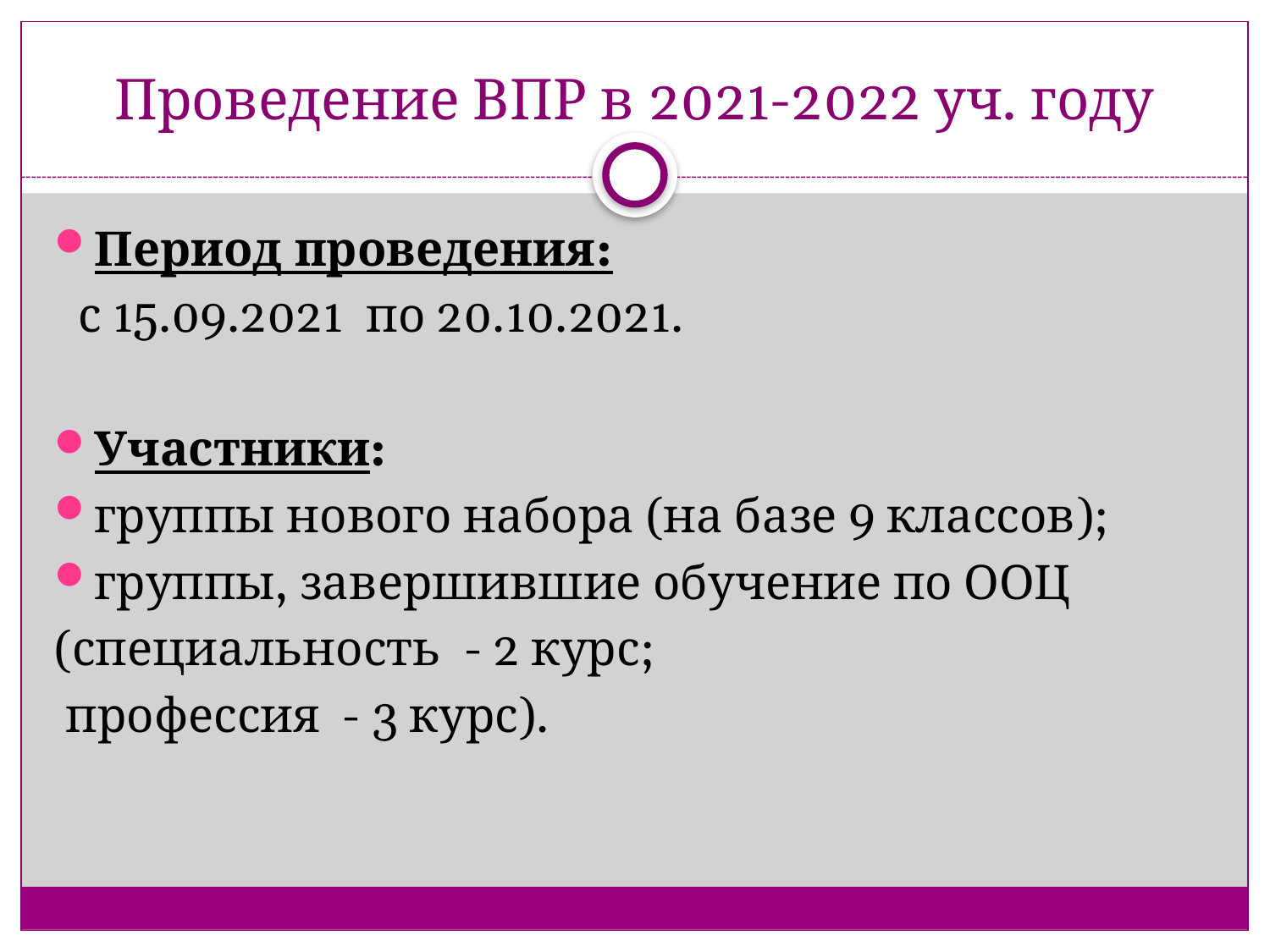

# Проведение ВПР в 2021-2022 уч. году
Период проведения:
  с 15.09.2021  по 20.10.2021.

Участники:
группы нового набора (на базе 9 классов);
группы, завершившие обучение по ООЦ
(специальность  - 2 курс;
 профессия  - 3 курс).